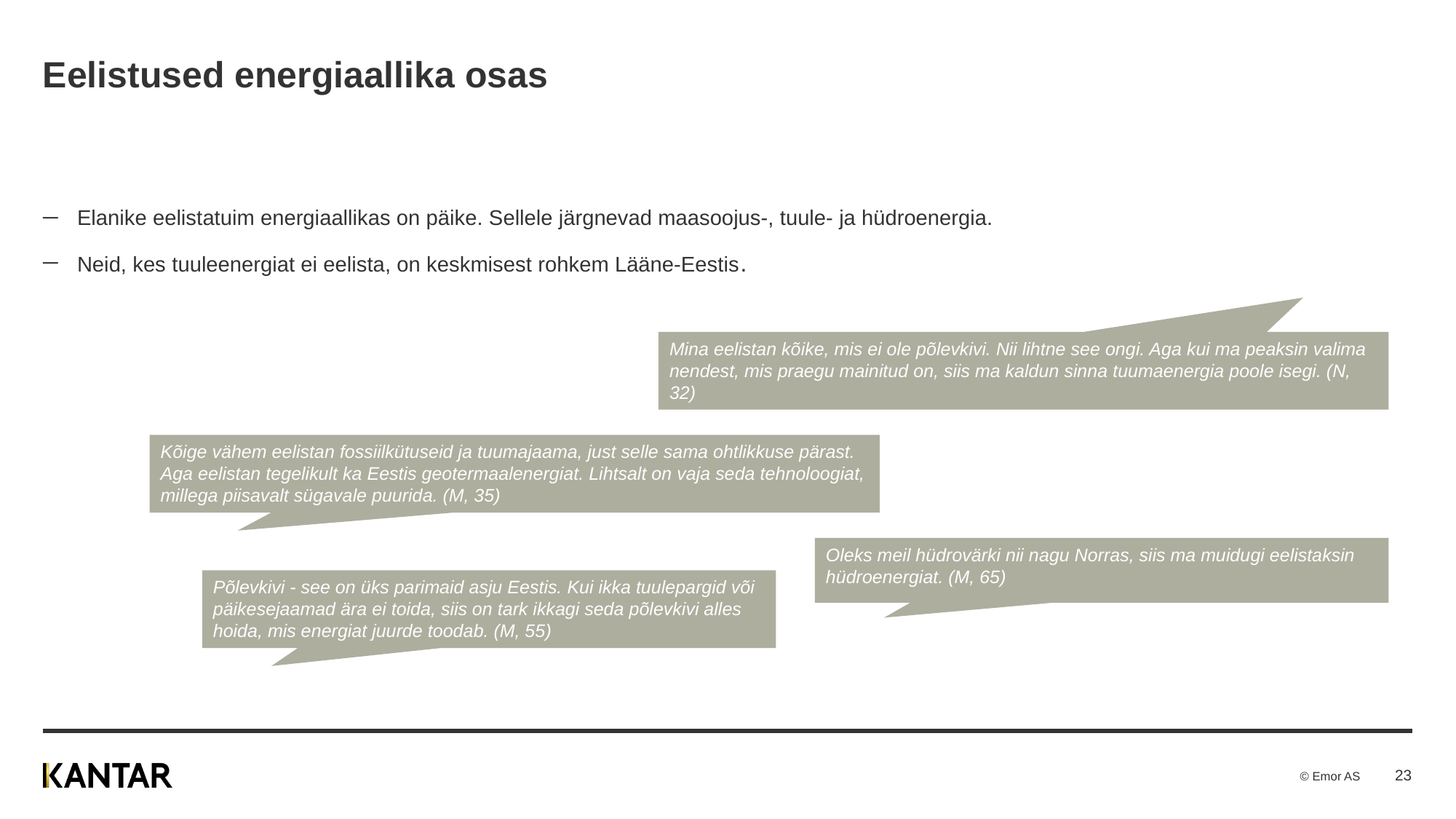

# Eelistused energiaallika osas
Elanike eelistatuim energiaallikas on päike. Sellele järgnevad maasoojus-, tuule- ja hüdroenergia.
Neid, kes tuuleenergiat ei eelista, on keskmisest rohkem Lääne-Eestis.
Mina eelistan kõike, mis ei ole põlevkivi. Nii lihtne see ongi. Aga kui ma peaksin valima nendest, mis praegu mainitud on, siis ma kaldun sinna tuumaenergia poole isegi. (N, 32)

Kõige vähem eelistan fossiilkütuseid ja tuumajaama, just selle sama ohtlikkuse pärast. Aga eelistan tegelikult ka Eestis geotermaalenergiat. Lihtsalt on vaja seda tehnoloogiat, millega piisavalt sügavale puurida. (M, 35)

Oleks meil hüdrovärki nii nagu Norras, siis ma muidugi eelistaksin hüdroenergiat. (M, 65)
Põlevkivi - see on üks parimaid asju Eestis. Kui ikka tuulepargid või päikesejaamad ära ei toida, siis on tark ikkagi seda põlevkivi alles hoida, mis energiat juurde toodab. (M, 55)
23